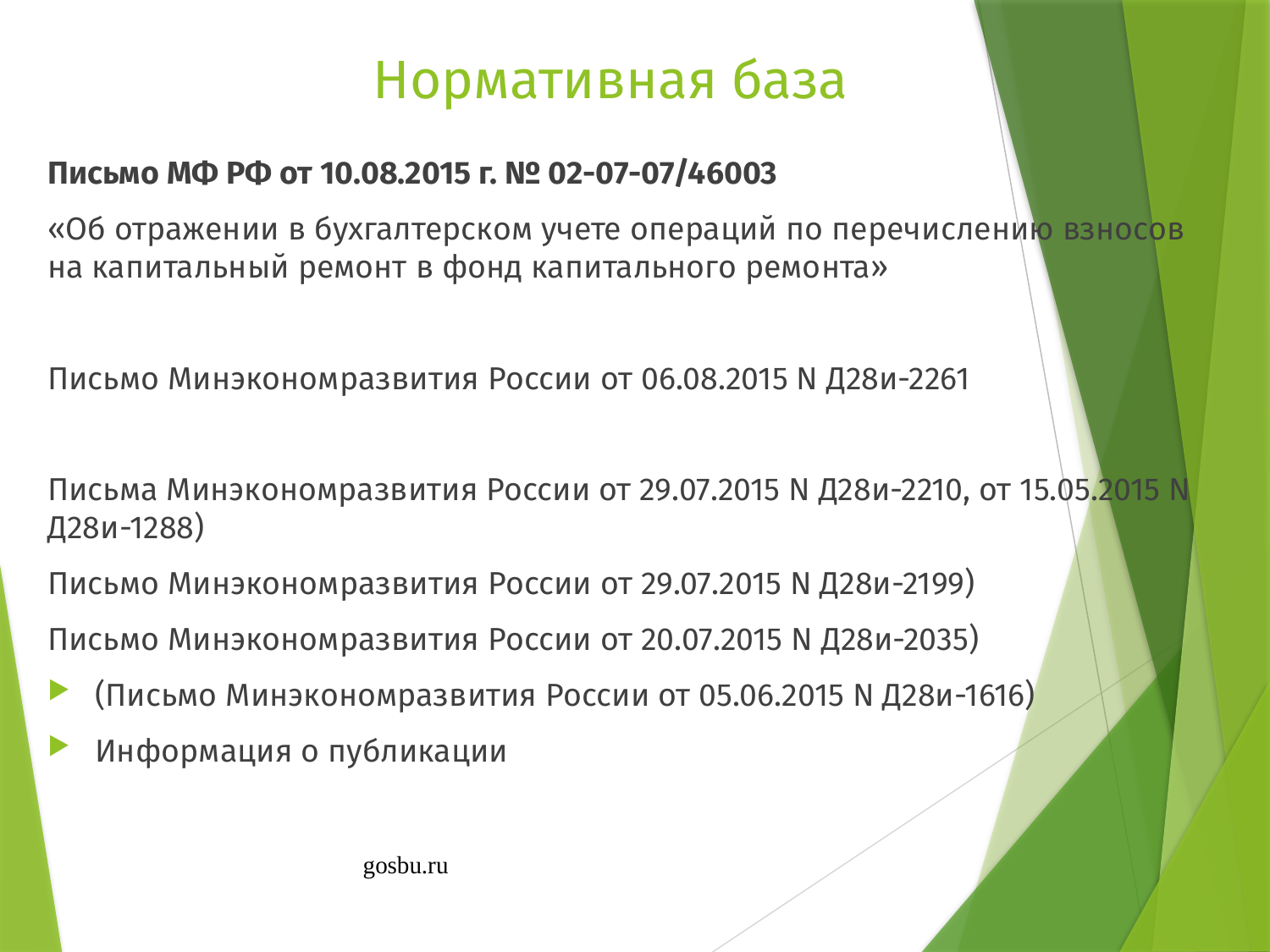

# Нормативная база
Письмо МФ РФ от 10.08.2015 г. № 02-07-07/46003
«Об отражении в бухгалтерском учете операций по перечислению взносов на капитальный ремонт в фонд капитального ремонта»

Письмо Минэкономразвития России от 06.08.2015 N Д28и-2261

Письма Минэкономразвития России от 29.07.2015 N Д28и-2210, от 15.05.2015 N Д28и-1288)
Письмо Минэкономразвития России от 29.07.2015 N Д28и-2199)
Письмо Минэкономразвития России от 20.07.2015 N Д28и-2035)
(Письмо Минэкономразвития России от 05.06.2015 N Д28и-1616)
Информация о публикации

gosbu.ru